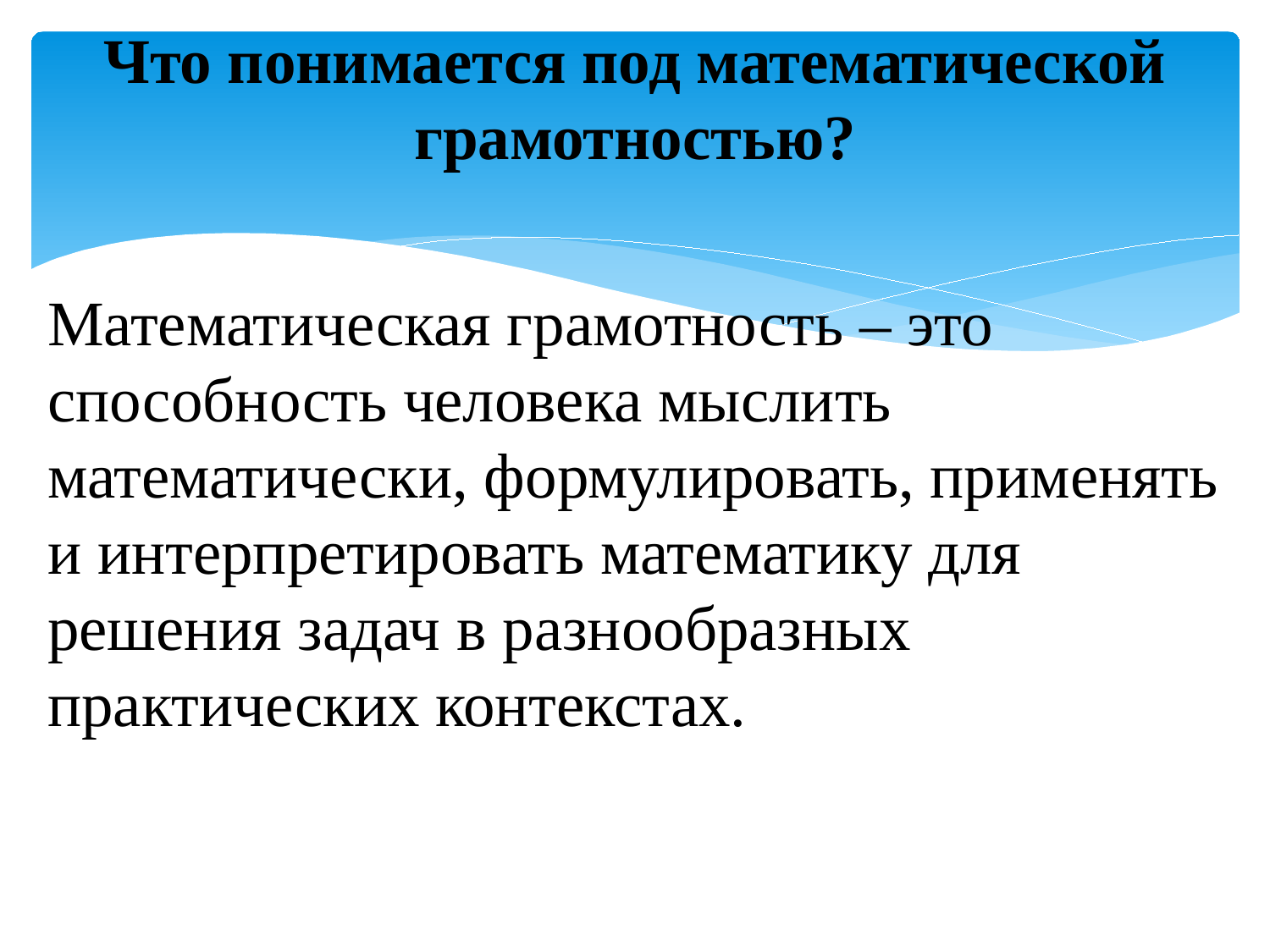

# Что понимается под математической грамотностью?
Математическая грамотность – это способность человека мыслить математически, формулировать, применять и интерпретировать математику для решения задач в разнообразных практических контекстах.